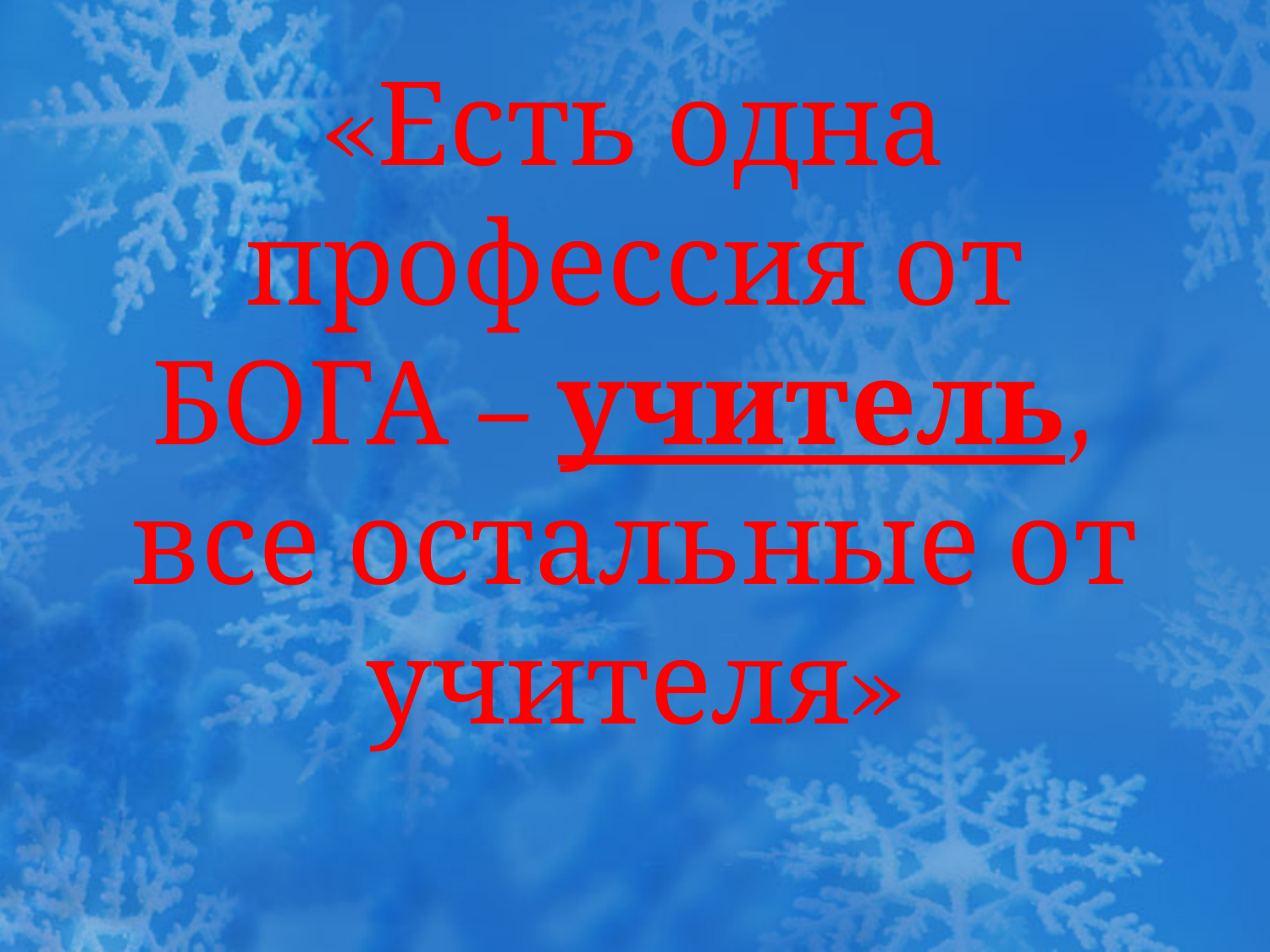

# «Есть одна профессия от БОГА – учитель, все остальные от учителя»